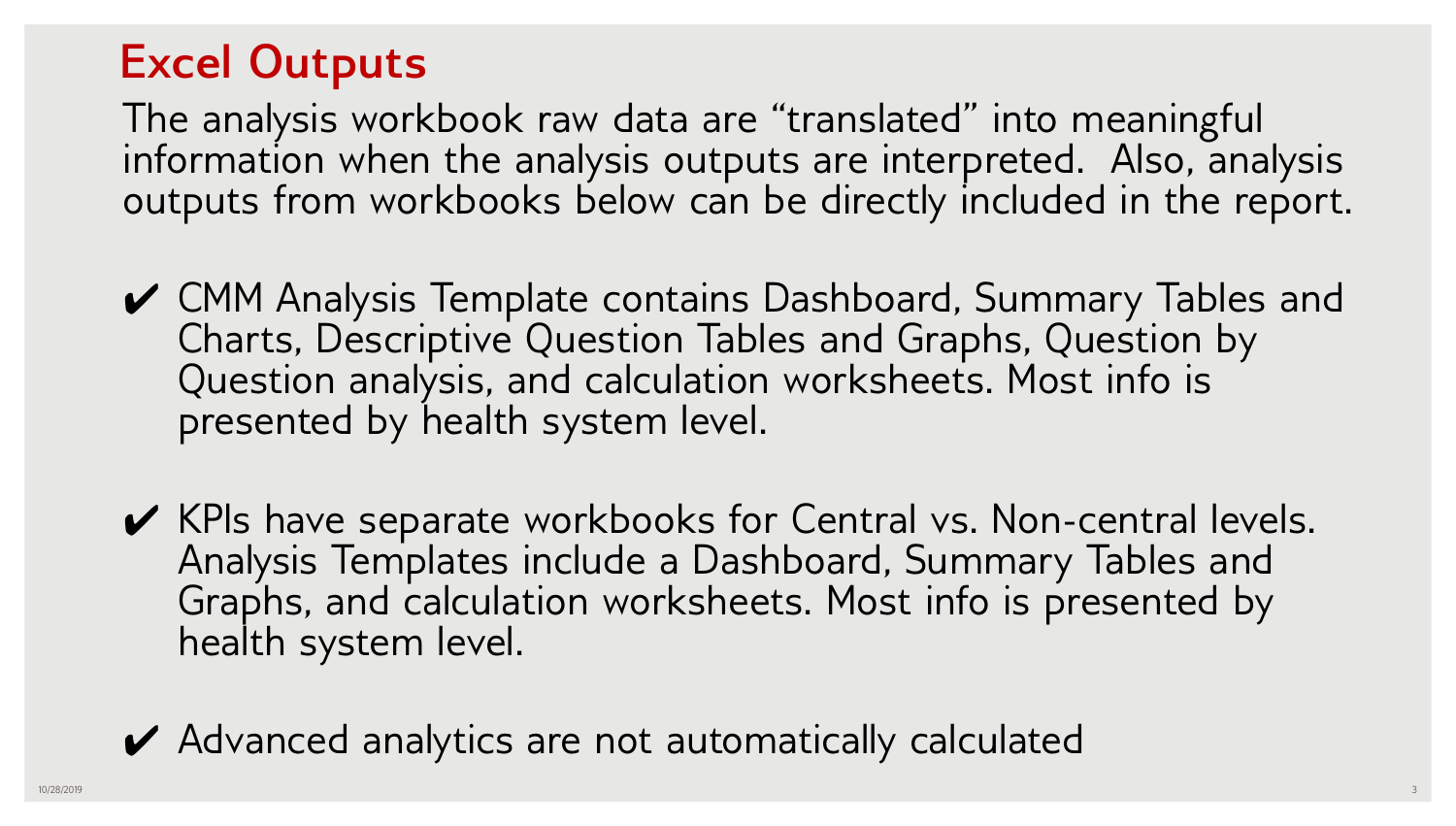

Excel Outputs
The analysis workbook raw data are “translated” into meaningful information when the analysis outputs are interpreted.  Also, analysis outputs from workbooks below can be directly included in the report.

CMM Analysis Template contains Dashboard, Summary Tables and Charts, Descriptive Question Tables and Graphs, Question by Question analysis, and calculation worksheets. Most info is presented by health system level.

KPIs have separate workbooks for Central vs. Non-central levels. Analysis Templates include a Dashboard, Summary Tables and Graphs, and calculation worksheets. Most info is presented by health system level.

Advanced analytics are not automatically calculated
10/28/2019
3